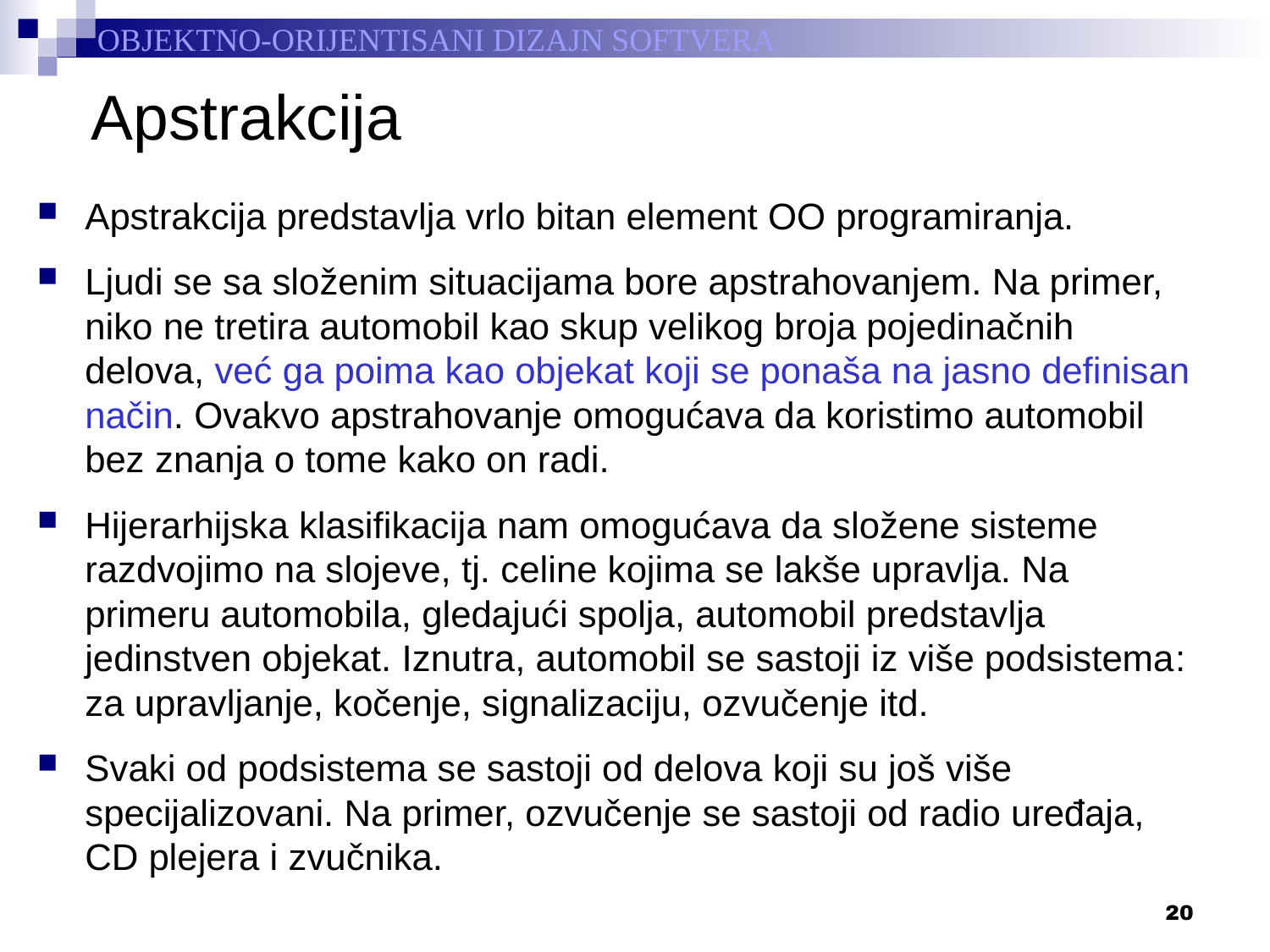

# Apstrakcija
Apstrakcija predstavlja vrlo bitan element OO programiranja.
Ljudi se sa složenim situacijama bore apstrahovanjem. Na primer, niko ne tretira automobil kao skup velikog broja pojedinačnih delova, već ga poima kao objekat koji se ponaša na jasno definisan način. Ovakvo apstrahovanje omogućava da koristimo automobil bez znanja o tome kako on radi.
Hijerarhijska klasifikacija nam omogućava da složene sisteme razdvojimo na slojeve, tj. celine kojima se lakše upravlja. Na primeru automobila, gledajući spolja, automobil predstavlja jedinstven objekat. Iznutra, automobil se sastoji iz više podsistema: za upravljanje, kočenje, signalizaciju, ozvučenje itd.
Svaki od podsistema se sastoji od delova koji su još više specijalizovani. Na primer, ozvučenje se sastoji od radio uređaja, CD plejera i zvučnika.
20